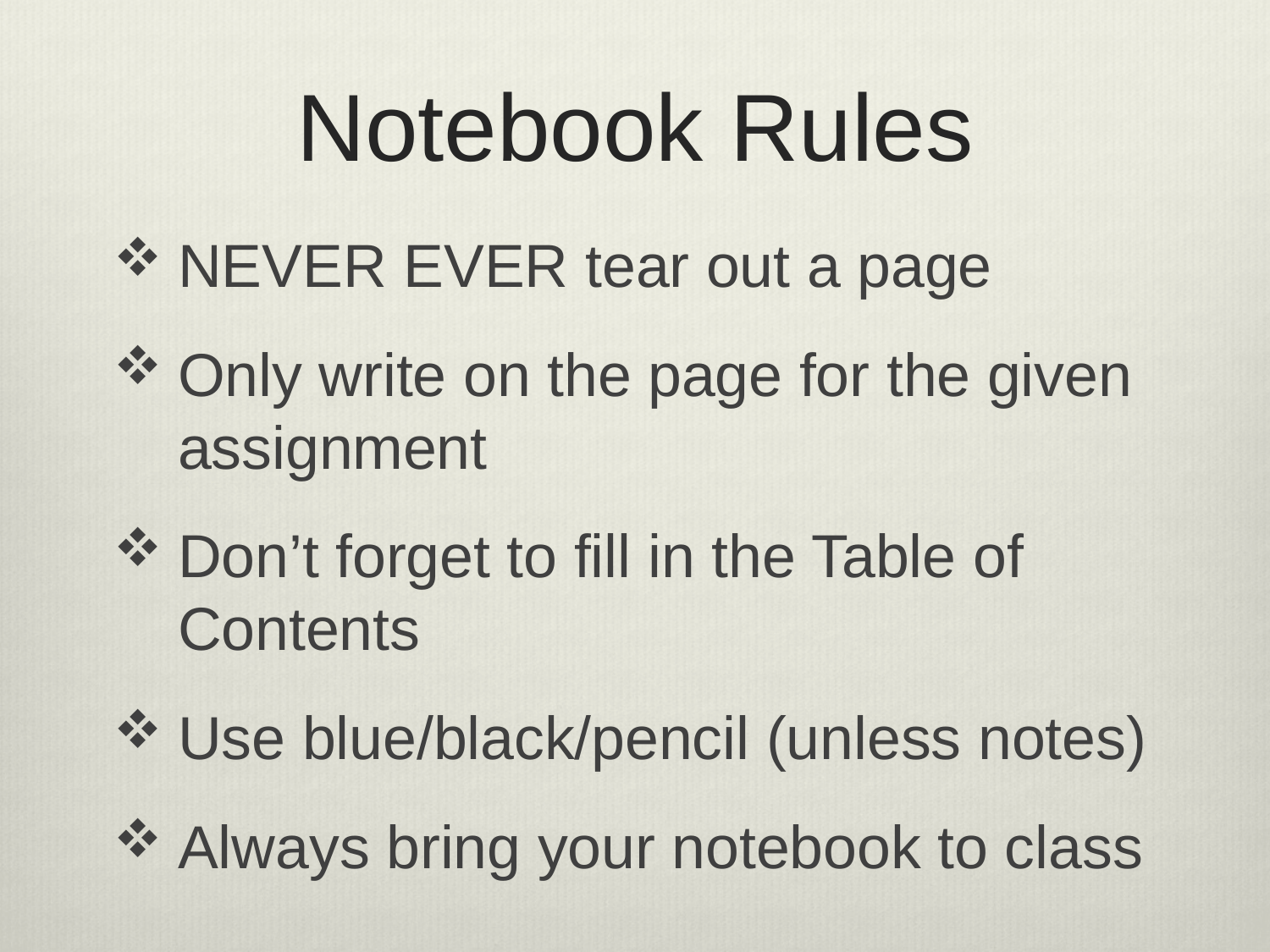

# Notebook Rules
NEVER EVER tear out a page
Only write on the page for the given assignment
Don’t forget to fill in the Table of Contents
Use blue/black/pencil (unless notes)
Always bring your notebook to class